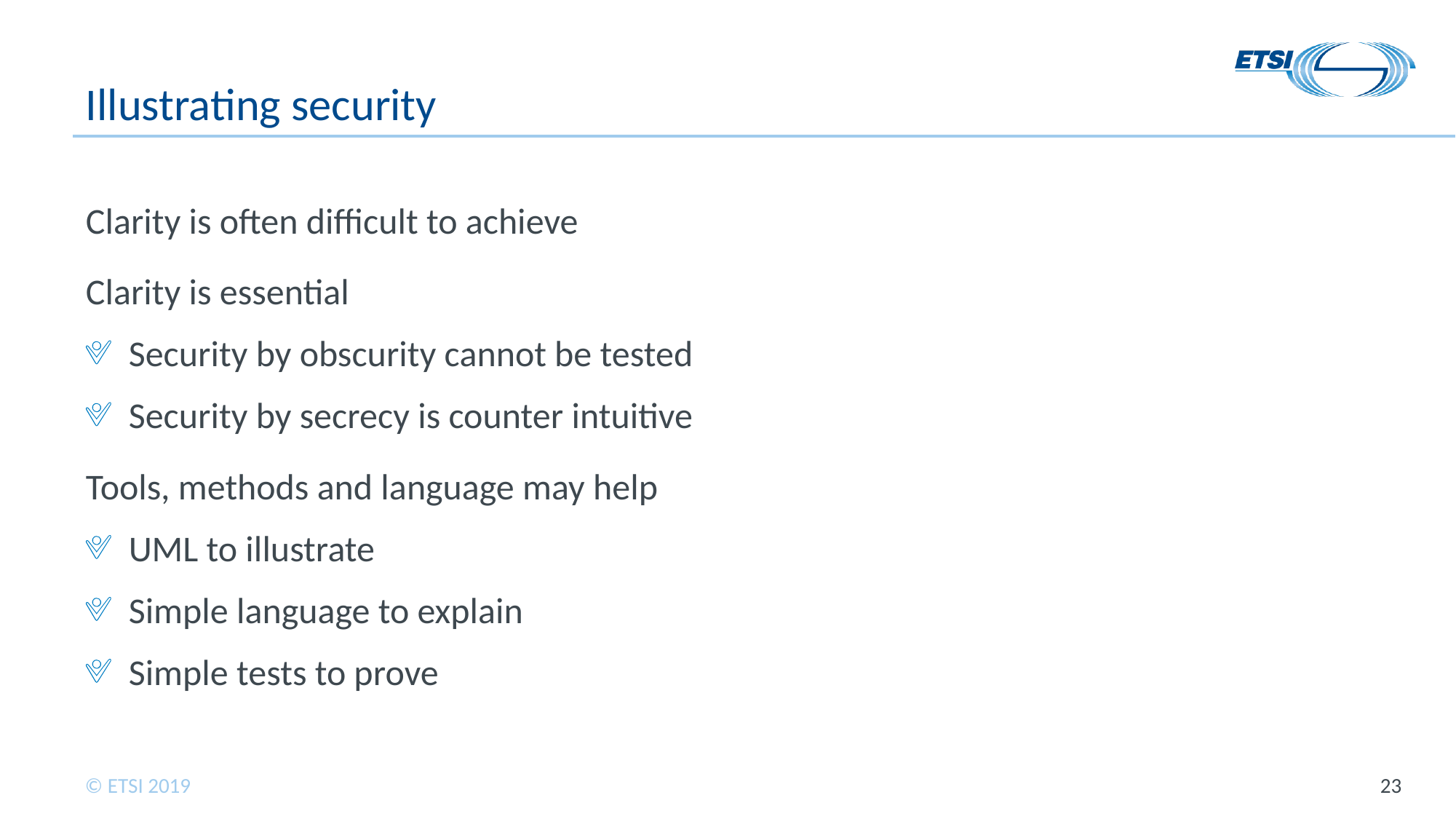

# Illustrating security
Clarity is often difficult to achieve
Clarity is essential
Security by obscurity cannot be tested
Security by secrecy is counter intuitive
Tools, methods and language may help
UML to illustrate
Simple language to explain
Simple tests to prove